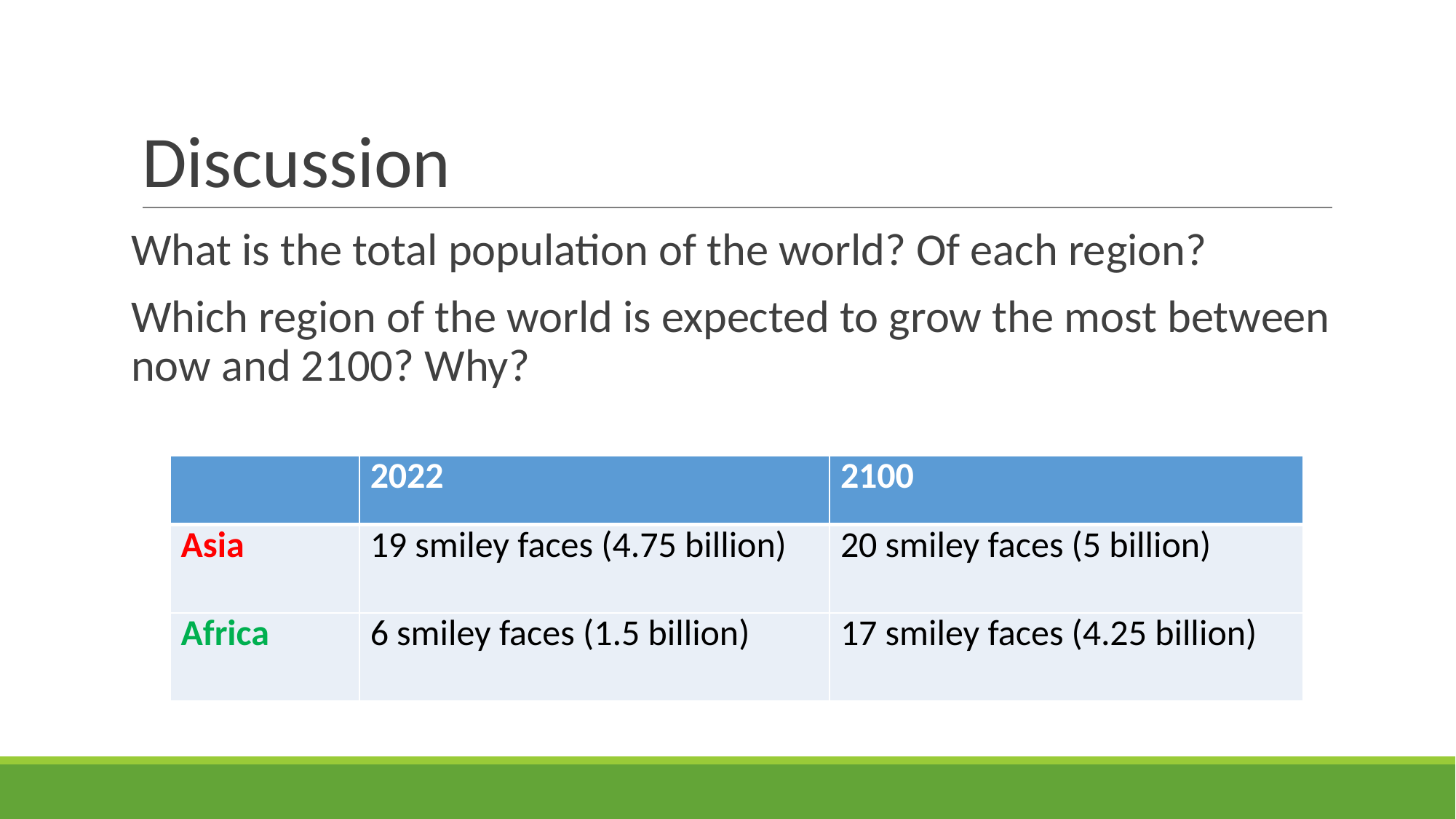

# Discussion
What is the total population of the world? Of each region?
Which region of the world is expected to grow the most between now and 2100? Why?

|  | 2022 | 2100 |
| --- | --- | --- |
| Asia | 19 smiley faces (4.75 billion) | 20 smiley faces (5 billion) |
| Africa | 6 smiley faces (1.5 billion) | 17 smiley faces (4.25 billion) |